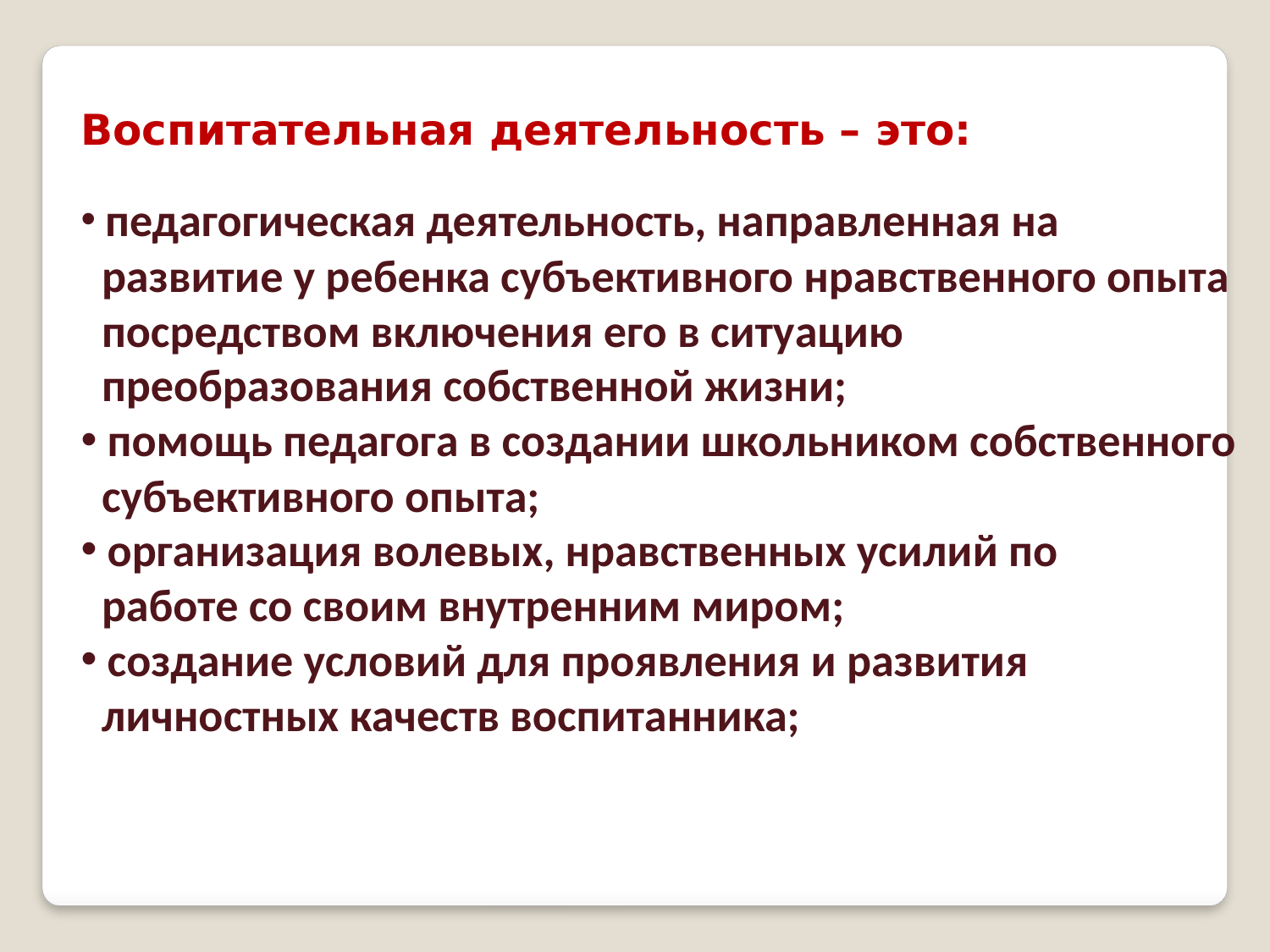

Воспитательная деятельность – это:

 педагогическая деятельность, направленная на
  развитие у ребенка субъективного нравственного опыта
  посредством включения его в ситуацию
  преобразования собственной жизни;
 помощь педагога в создании школьником собственного
  субъективного опыта;
 организация волевых, нравственных усилий по
  работе со своим внутренним миром;
 создание условий для проявления и развития
  личностных качеств воспитанника;